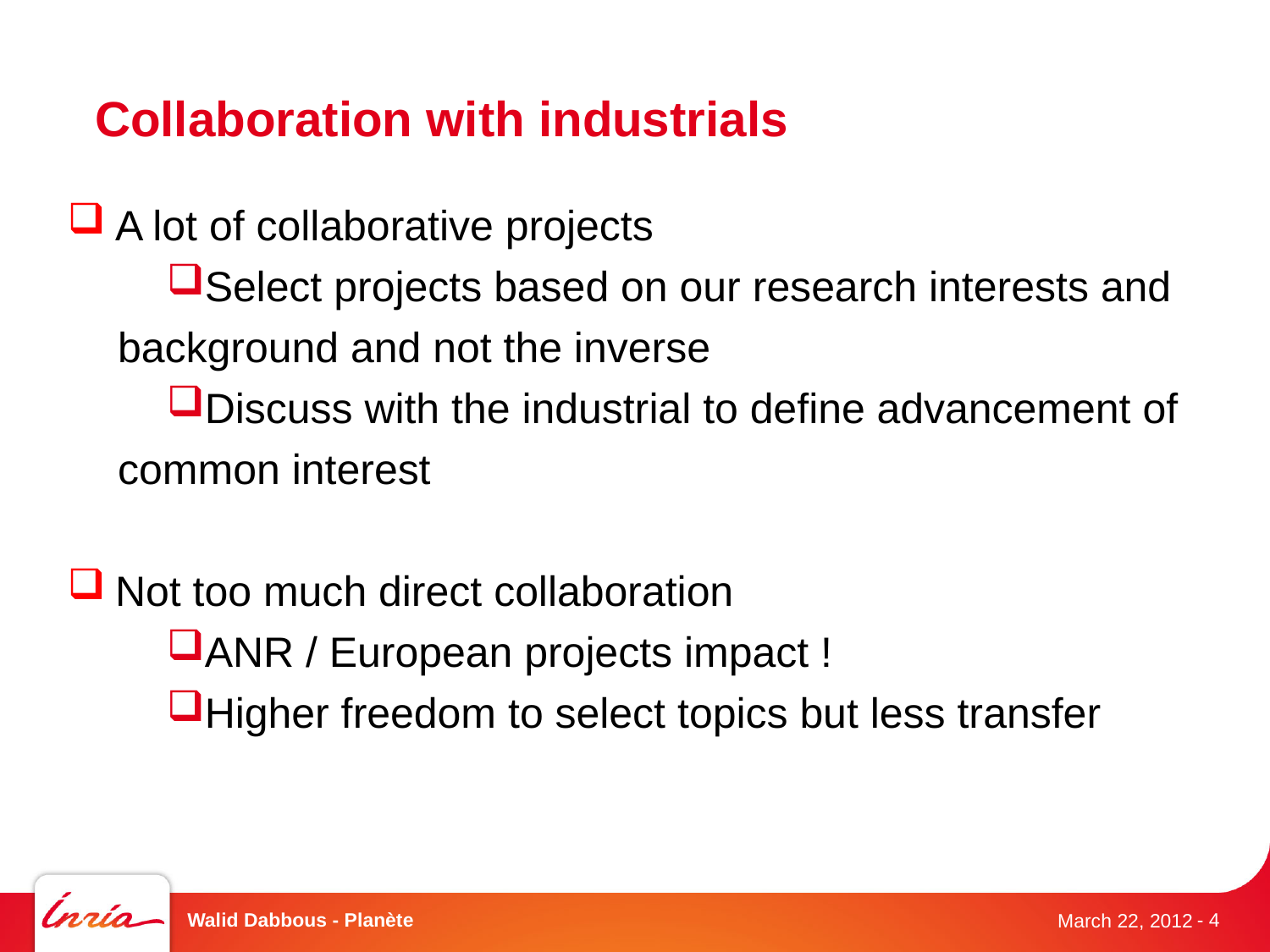

# Collaboration with industrials
A lot of collaborative projects
Select projects based on our research interests and background and not the inverse
Discuss with the industrial to define advancement of common interest

Not too much direct collaboration
ANR / European projects impact !
Higher freedom to select topics but less transfer

Walid Dabbous - Planète
- 4
March 22, 2012